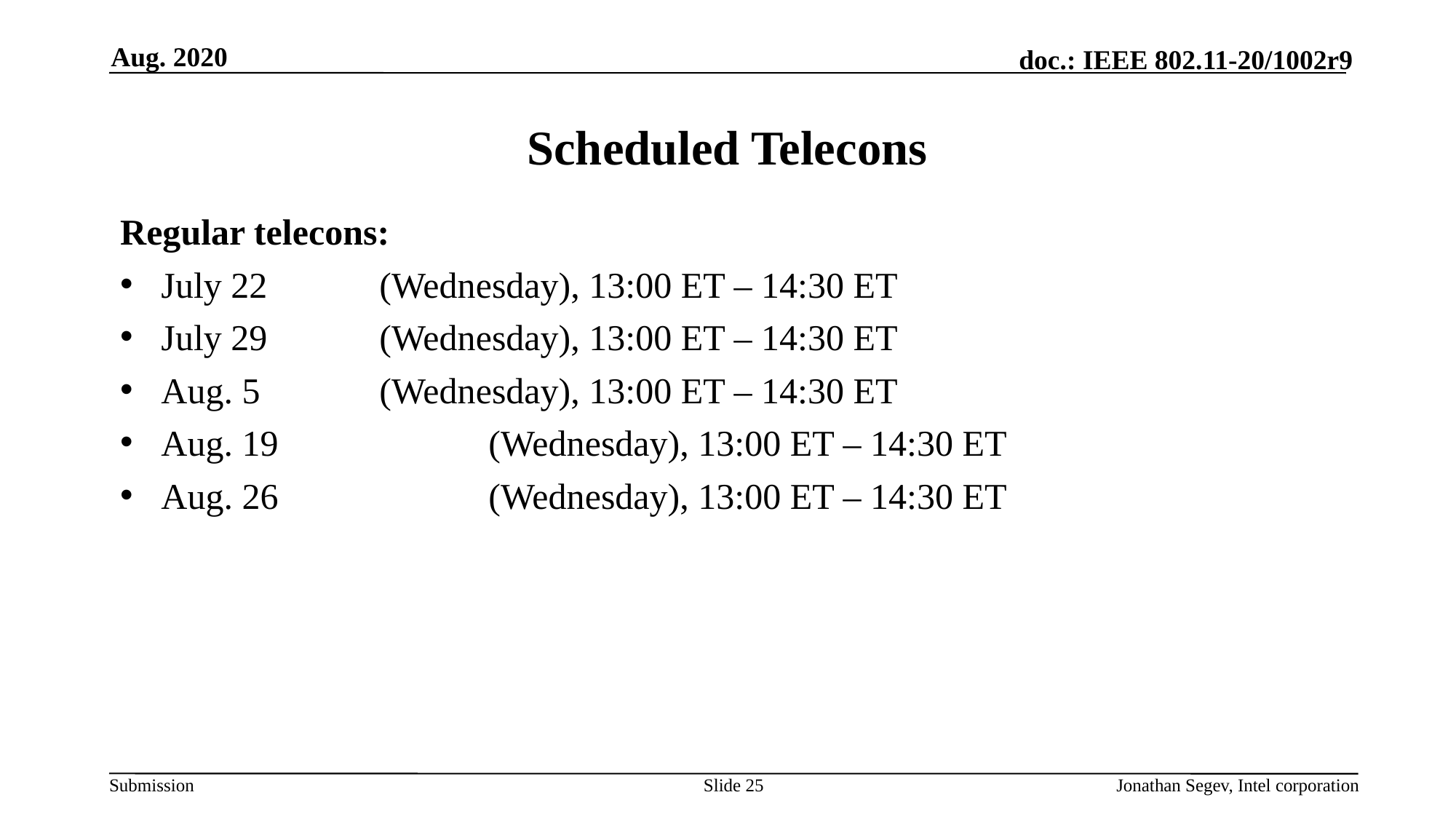

Aug. 2020
# Scheduled Telecons
Regular telecons:
July 22		(Wednesday), 13:00 ET – 14:30 ET
July 29		(Wednesday), 13:00 ET – 14:30 ET
Aug. 5		(Wednesday), 13:00 ET – 14:30 ET
Aug. 19		(Wednesday), 13:00 ET – 14:30 ET
Aug. 26		(Wednesday), 13:00 ET – 14:30 ET

Slide 25
Jonathan Segev, Intel corporation